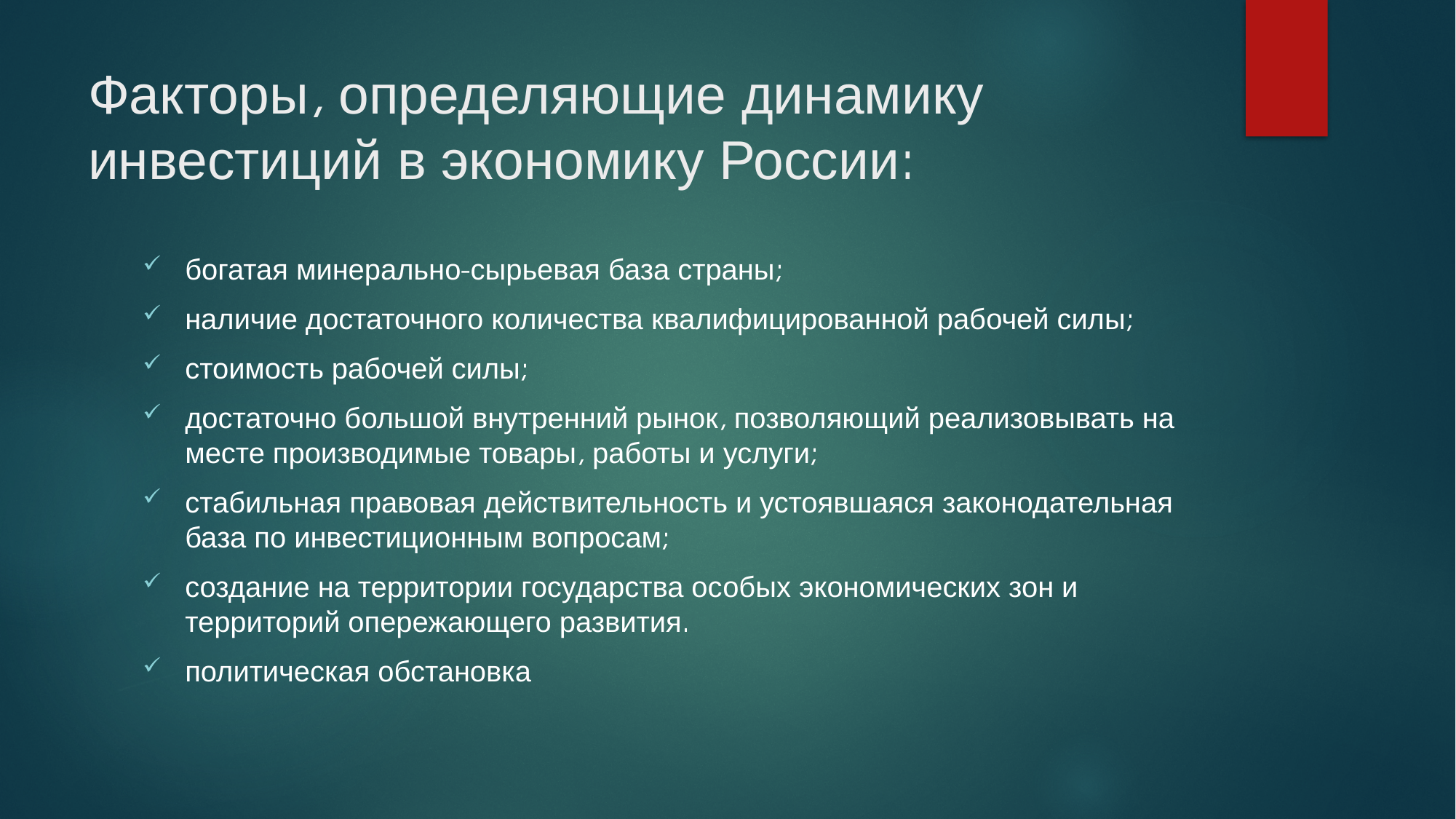

# Факторы, определяющие динамику инвестиций в экономику России:
богатая минерально-сырьевая база страны;
наличие достаточного количества квалифицированной рабочей силы;
стоимость рабочей силы;
достаточно большой внутренний рынок, позволяющий реализовывать на месте производимые товары, работы и услуги;
стабильная правовая действительность и устоявшаяся законодательная база по инвестиционным вопросам;
создание на территории государства особых экономических зон и территорий опережающего развития.
политическая обстановка